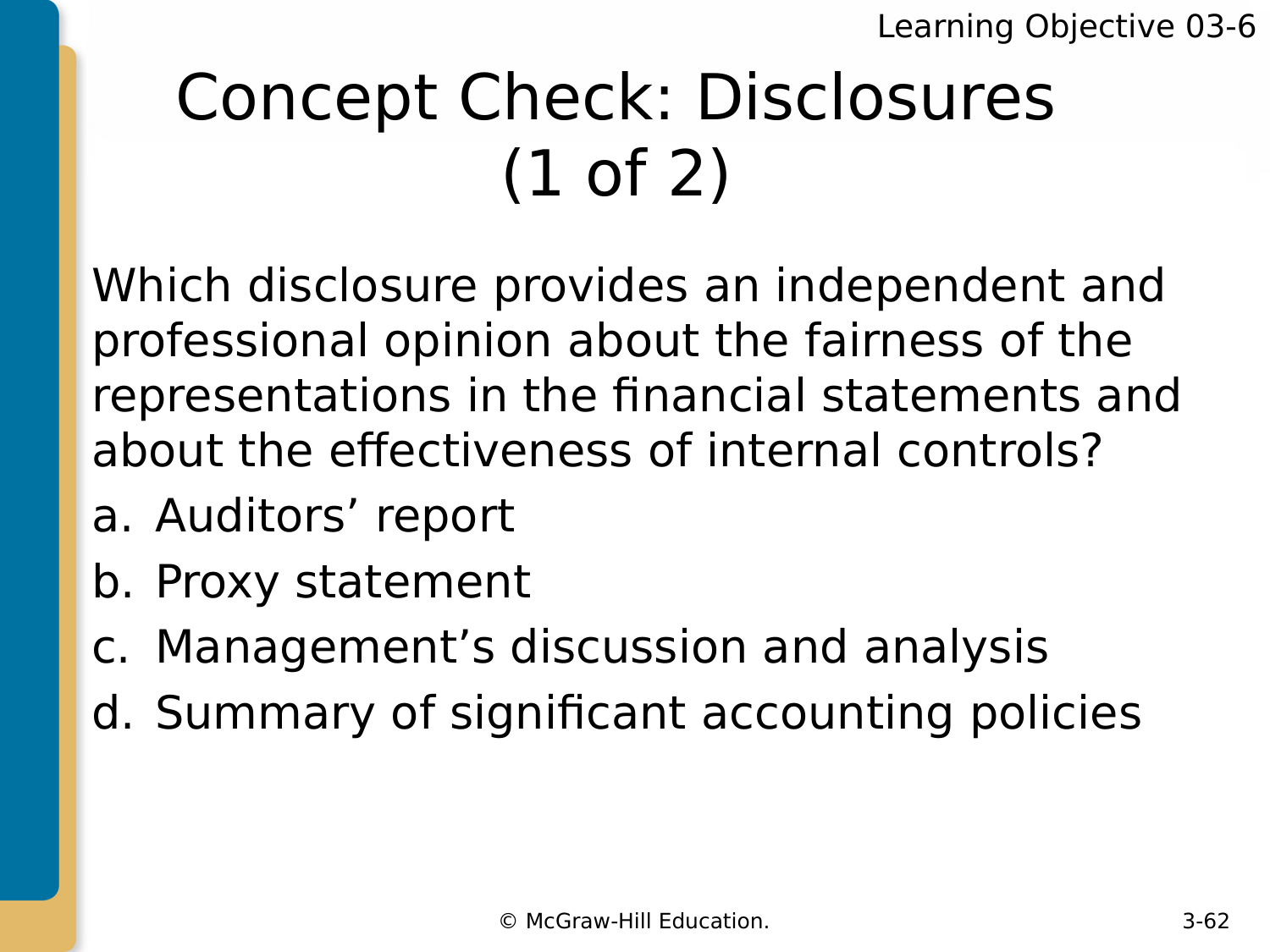

Learning Objective 03-6
# Concept Check: Disclosures (1 of 2)
Which disclosure provides an independent and professional opinion about the fairness of the representations in the financial statements and about the effectiveness of internal controls?
Auditors’ report
Proxy statement
Management’s discussion and analysis
Summary of significant accounting policies